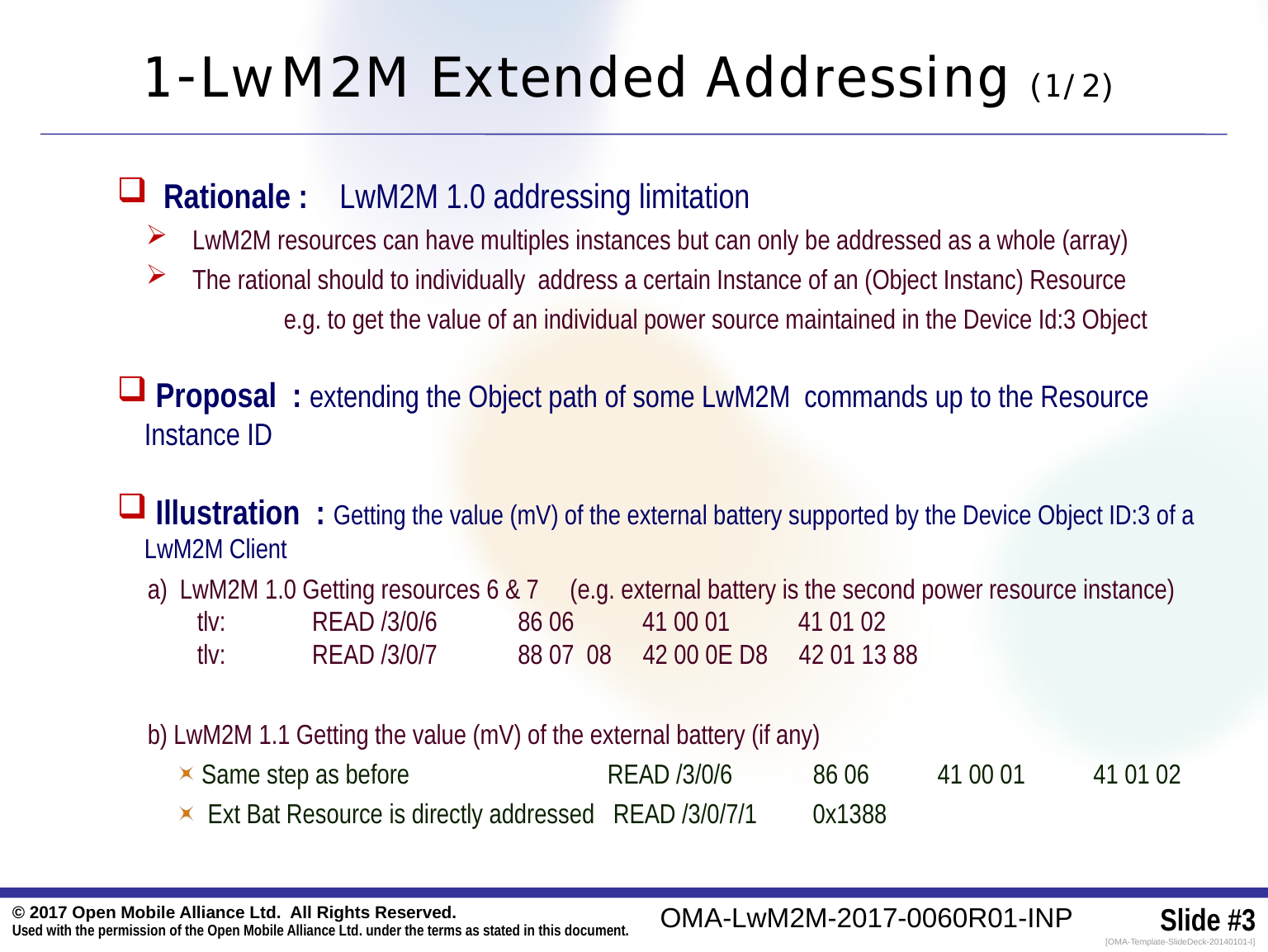

# 1-LwM2M Extended Addressing (1/2)
  Rationale :    LwM2M 1.0 addressing limitation
   LwM2M resources can have multiples instances but can only be addressed as a whole (array)
   The rational should to individually  address a certain Instance of an (Object Instanc) Resource
                      e.g. to get the value of an individual power source maintained in the Device Id:3 Object

 Proposal  : extending the Object path of some LwM2M  commands up to the Resource Instance ID

 Illustration  : Getting the value (mV) of the external battery supported by the Device Object ID:3 of a LwM2M Client
a)  LwM2M 1.0 Getting resources 6 & 7     (e.g. external battery is the second power resource instance)
        tlv:              READ /3/0/6             86 06           41 00 01           41 01 02
        tlv:              READ /3/0/7             88 07  08     42 00 0E D8     42 01 13 88

b) LwM2M 1.1 Getting the value (mV) of the external battery (if any)
Same step as before                                READ /3/0/6             86 06           41 00 01           41 01 02
 Ext Bat Resource is directly addressed   READ /3/0/7/1         0x1388